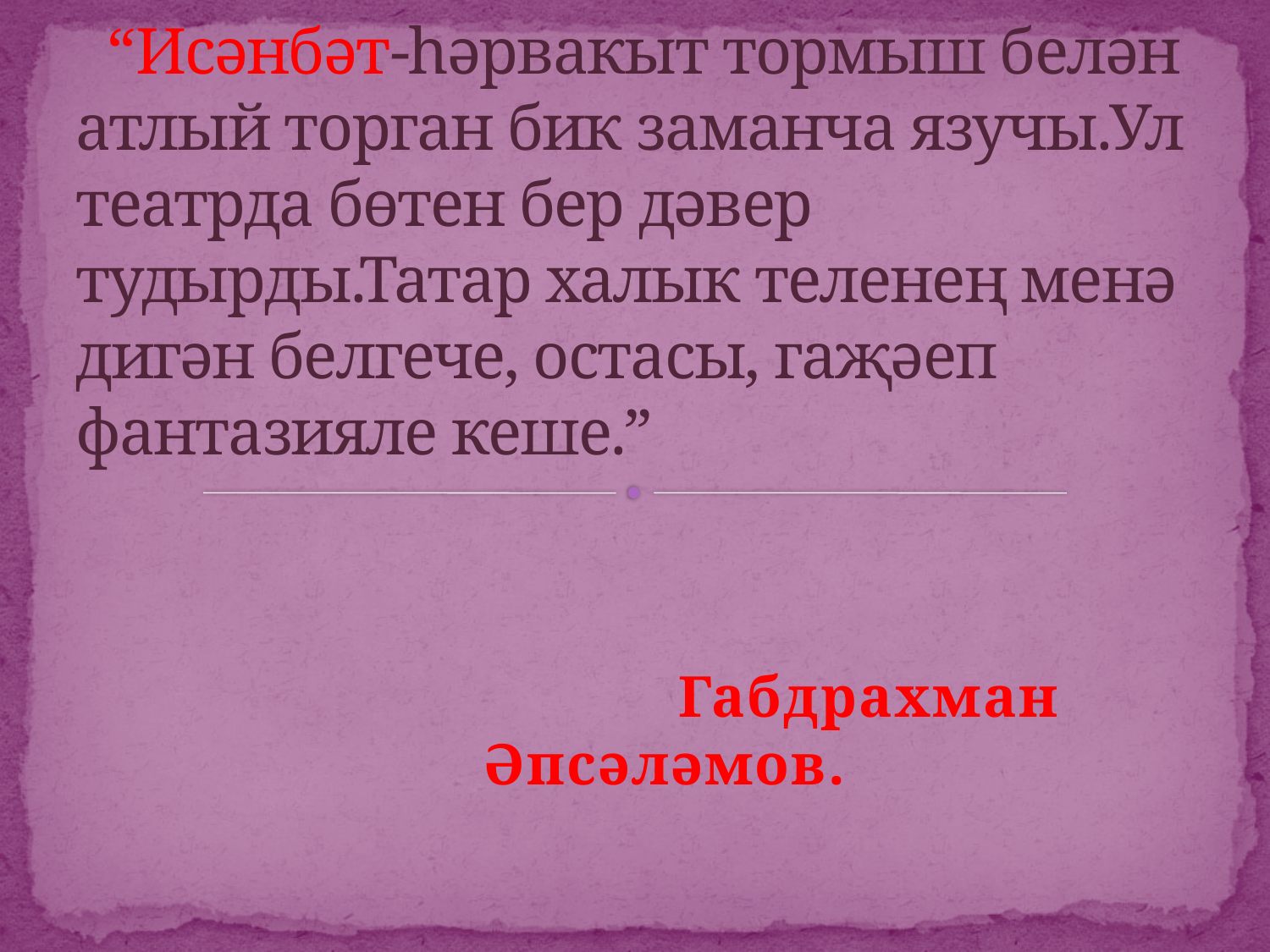

# “Исәнбәт-һәрвакыт тормыш белән атлый торган бик заманча язучы.Ул театрда бөтен бер дәвер тудырды.Татар халык теленең менә дигән белгече, остасы, гаҗәеп фантазияле кеше.”
                         Габдрахман Әпсәләмов.